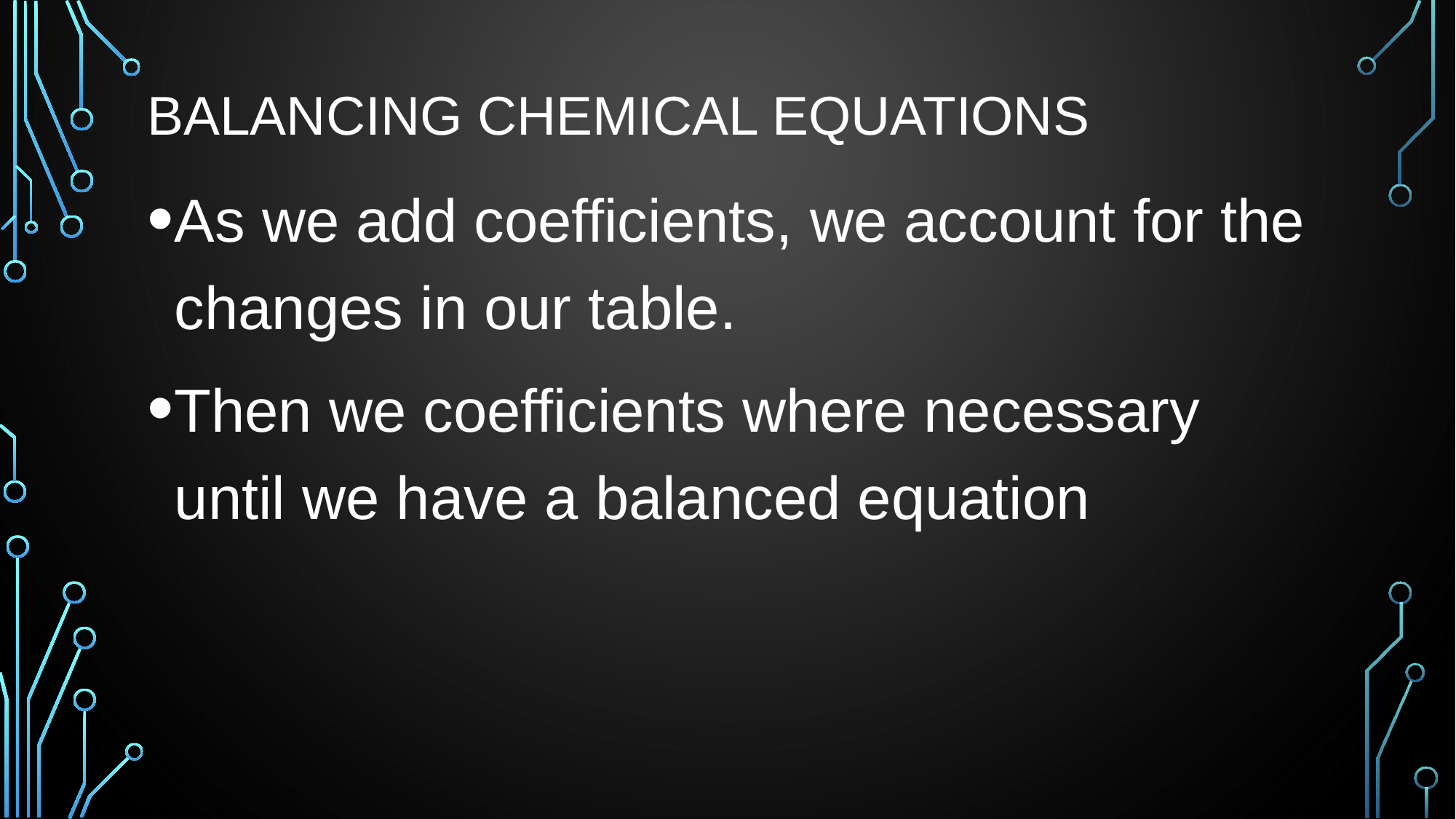

# Balancing chemical equations
As we add coefficients, we account for the changes in our table.
Then we coefficients where necessary until we have a balanced equation